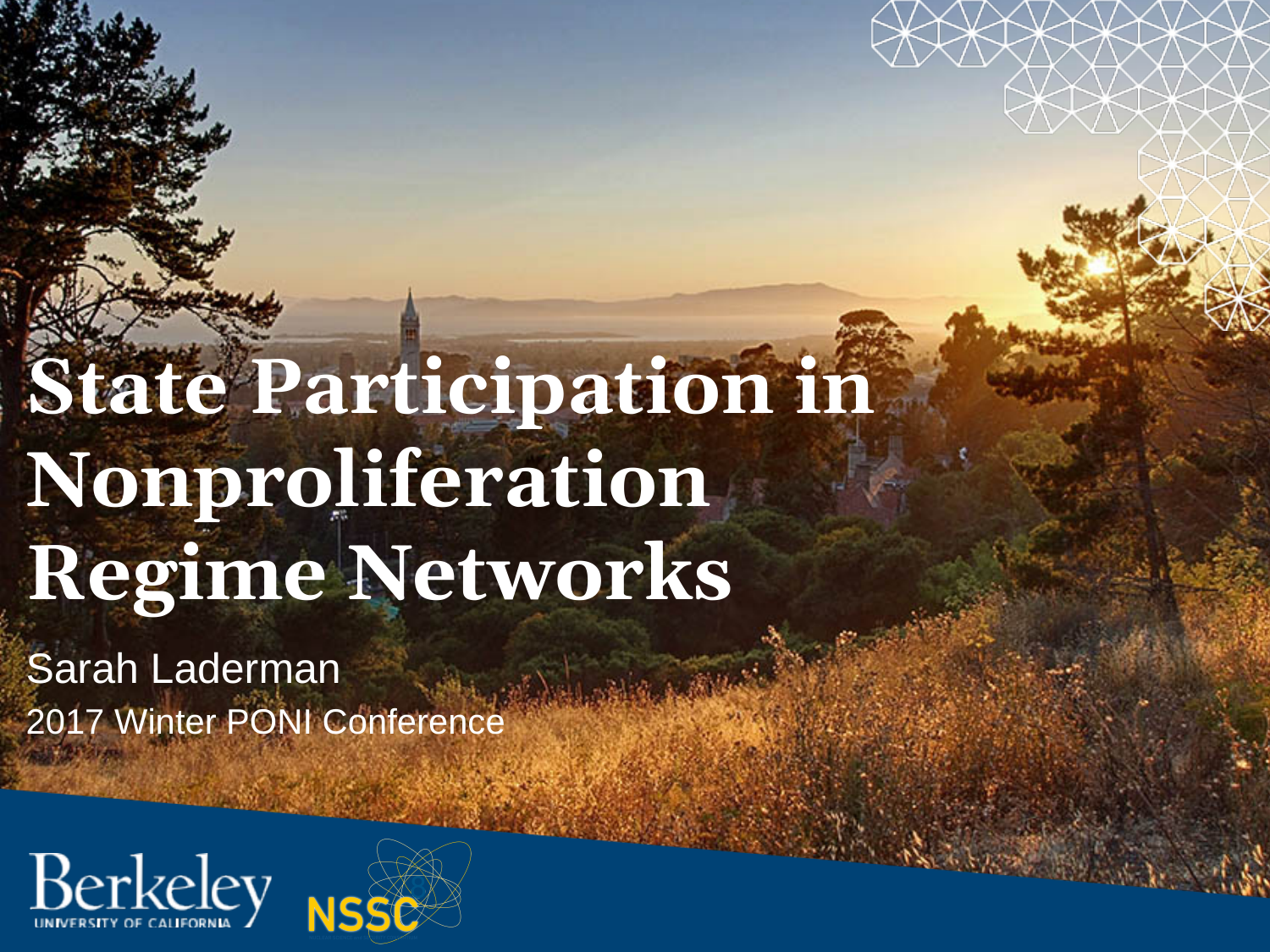

# State Participation in Nonproliferation Regime Networks
Sarah Laderman
2017 Winter PONI Conference